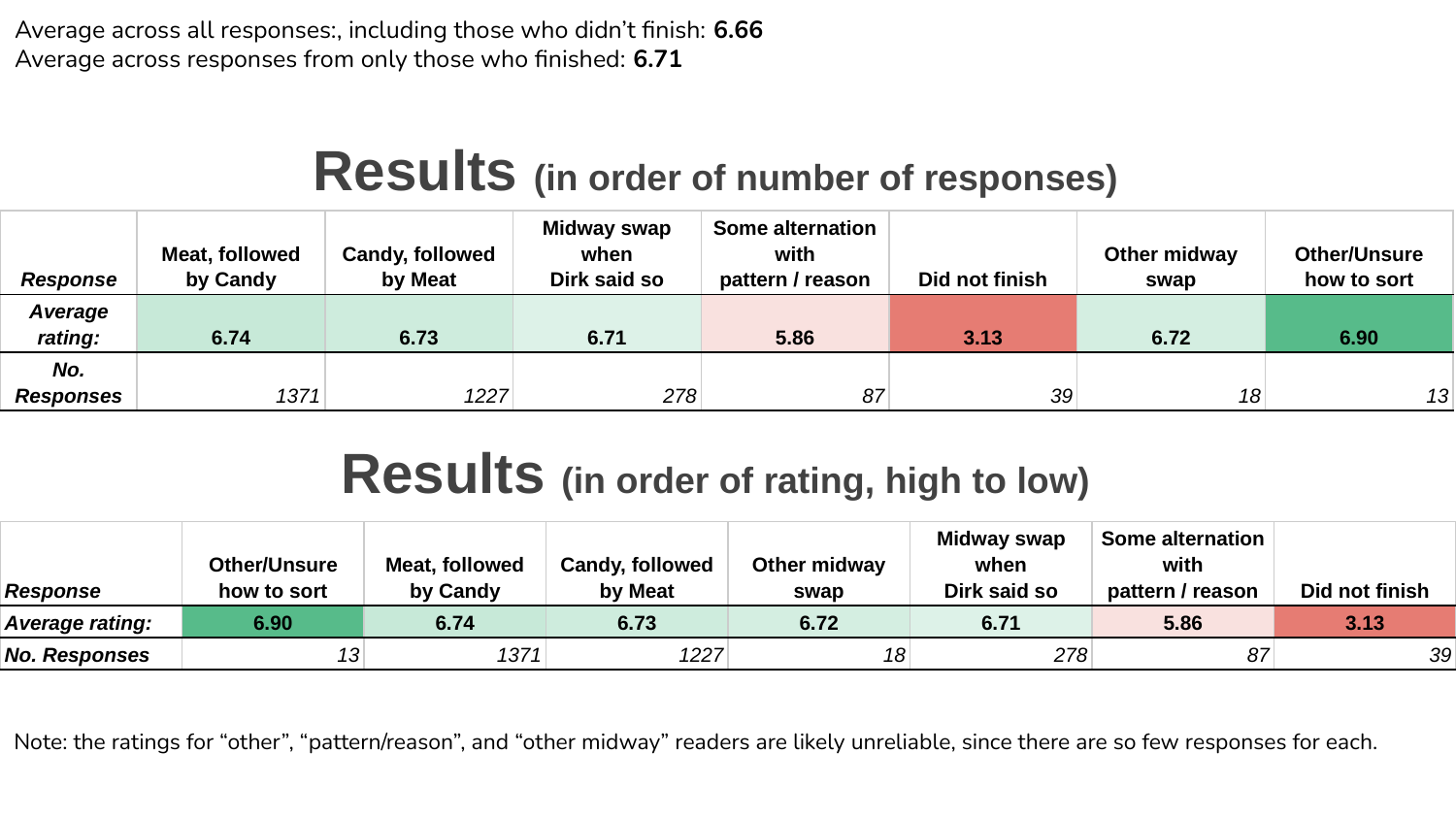

Average across all responses:, including those who didn’t finish: 6.66
Average across responses from only those who finished: 6.71

# Results (in order of number of responses)

| Response | Meat, followed by Candy | Candy, followed by Meat | Midway swap when Dirk said so | Some alternation with pattern / reason | Did not finish | Other midway swap | Other/Unsure how to sort |
| --- | --- | --- | --- | --- | --- | --- | --- |
| Average rating: | 6.74 | 6.73 | 6.71 | 5.86 | 3.13 | 6.72 | 6.90 |
| No. Responses | 1371 | 1227 | 278 | 87 | 39 | 18 | 13 |
Results (in order of rating, high to low)

| Response | Other/Unsure how to sort | Meat, followed by Candy | Candy, followed by Meat | Other midway swap | Midway swap when Dirk said so | Some alternation with pattern / reason | Did not finish |
| --- | --- | --- | --- | --- | --- | --- | --- |
| Average rating: | 6.90 | 6.74 | 6.73 | 6.72 | 6.71 | 5.86 | 3.13 |
| No. Responses | 13 | 1371 | 1227 | 18 | 278 | 87 | 39 |
Note: the ratings for “other”, “pattern/reason”, and “other midway” readers are likely unreliable, since there are so few responses for each.